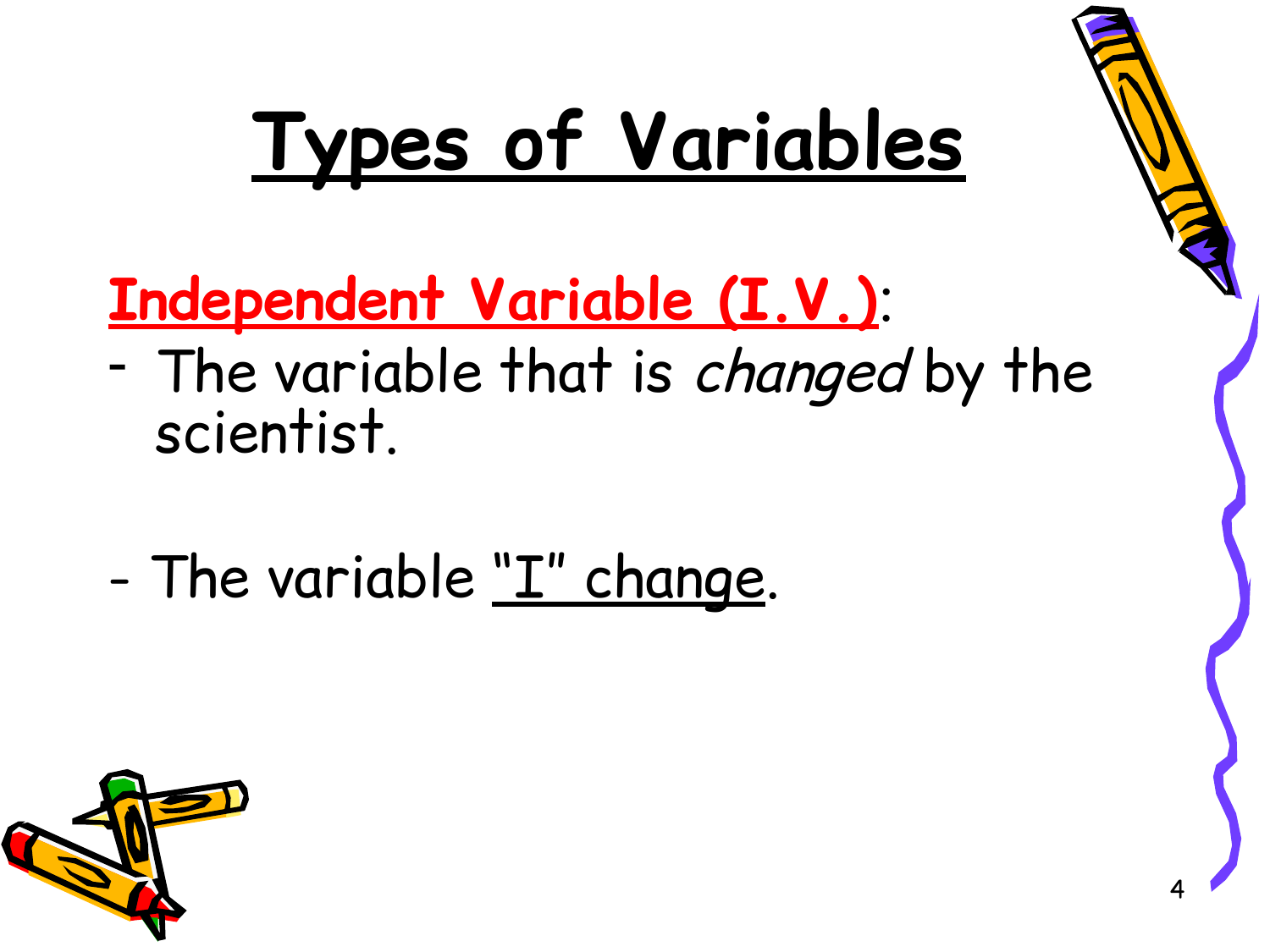

# Types of Variables
Independent Variable (I.V.):
The variable that is changed by the scientist.

- The variable “I” change.

4